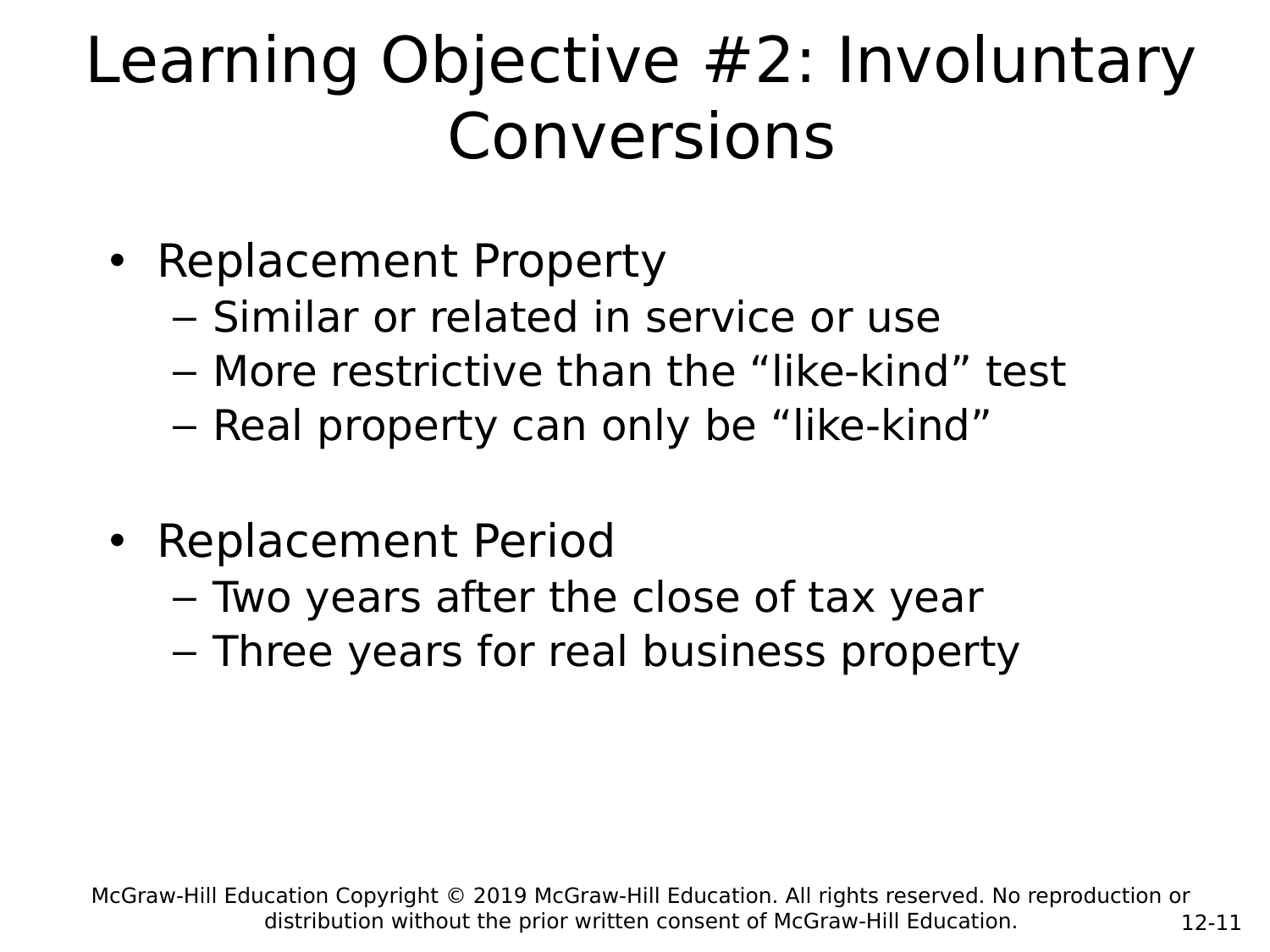

Learning Objective #2: Involuntary Conversions
Replacement Property
Similar or related in service or use
More restrictive than the “like-kind” test
Real property can only be “like-kind”

Replacement Period
Two years after the close of tax year
Three years for real business property
McGraw-Hill Education Copyright © 2019 McGraw-Hill Education. All rights reserved. No reproduction or distribution without the prior written consent of McGraw-Hill Education.
12-11